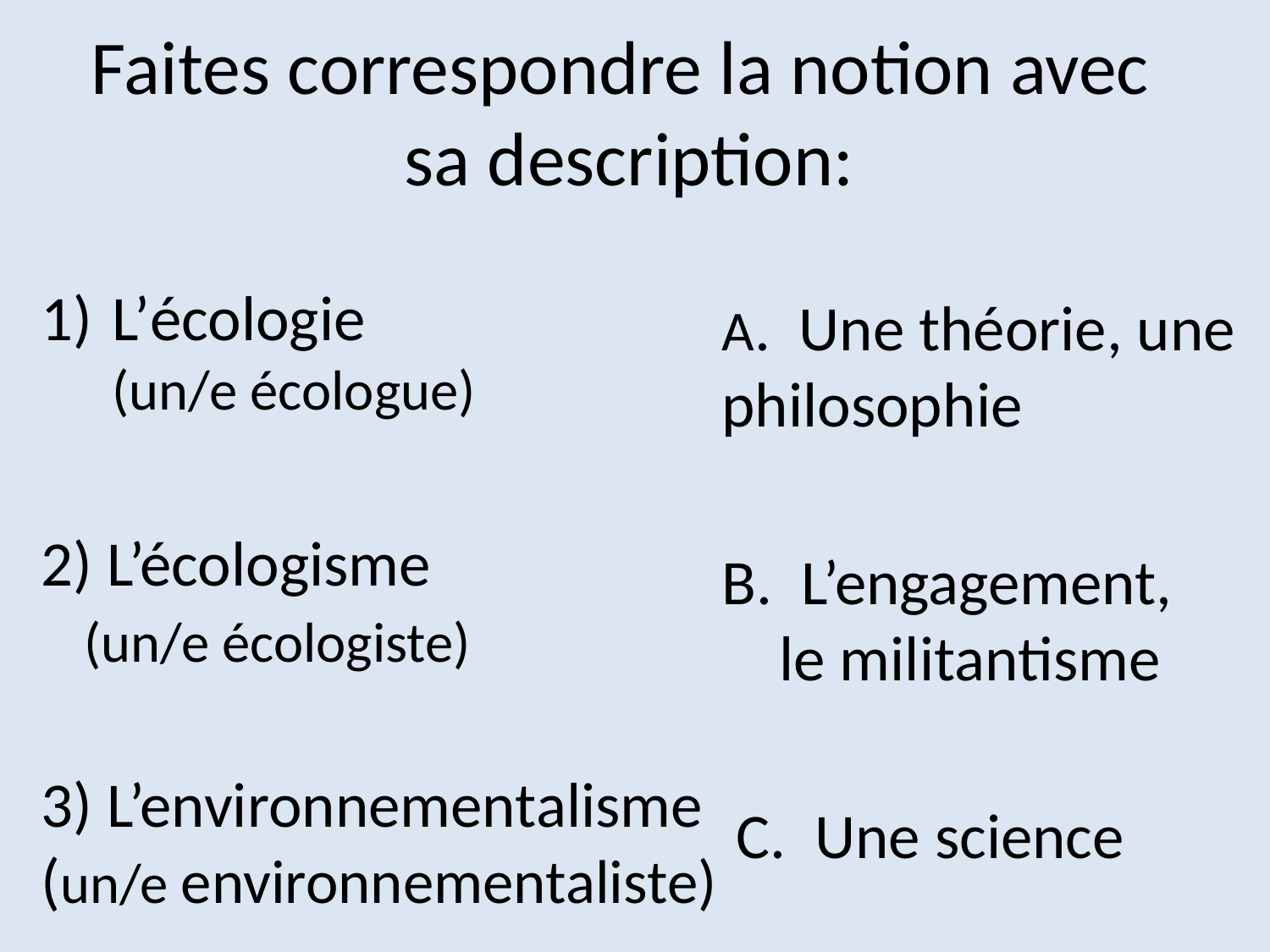

# Faites correspondre la notion avec sa description:
L’écologie
(un/e écologue)

2) L’écologisme
   (un/e écologiste)
3) L’environnementalisme
(un/e environnementaliste)
A.  Une théorie, une philosophie

B.  L’engagement,          le militantisme

 C.  Une science